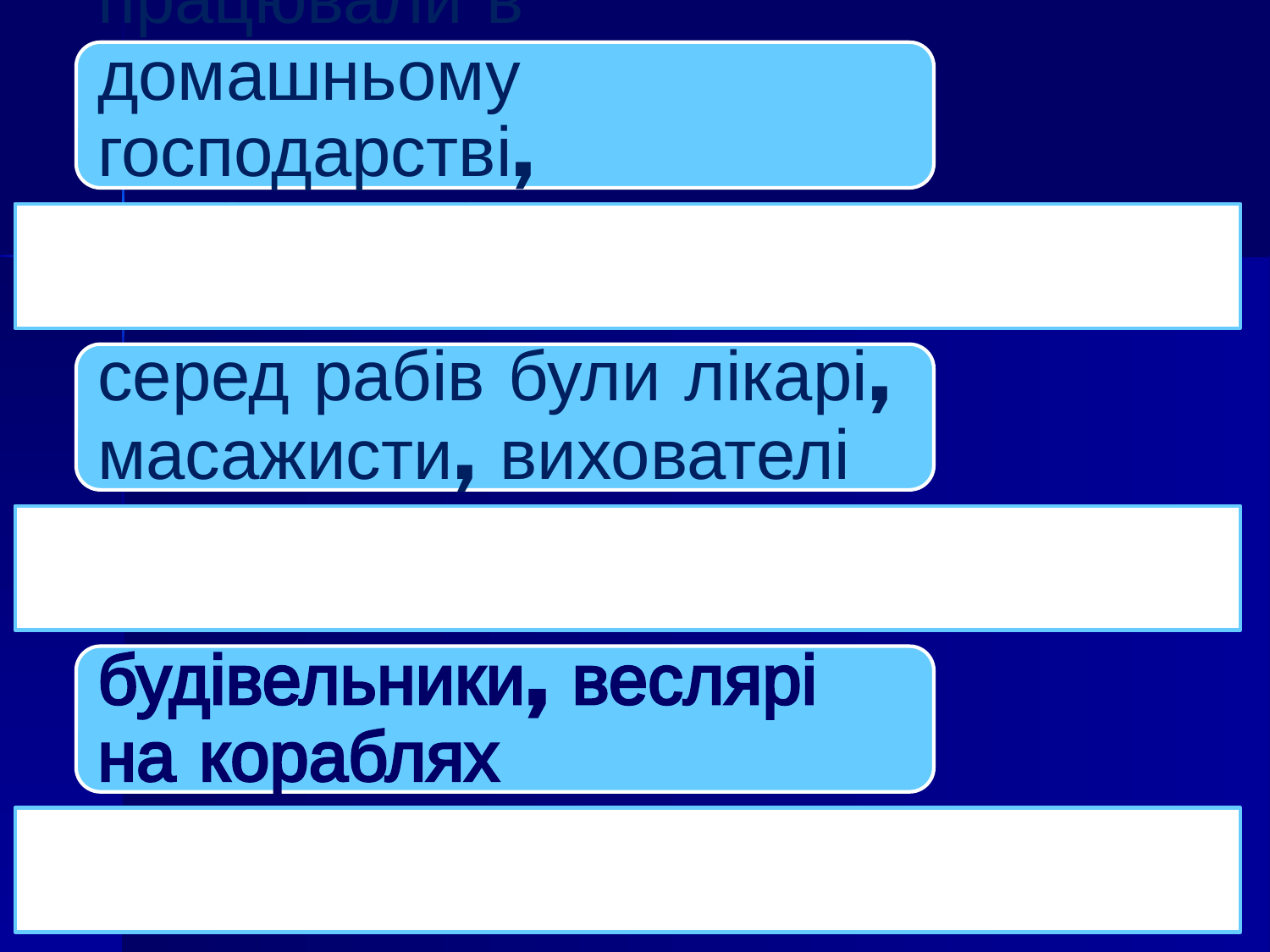

працювали в домашньому господарстві, ремісництві
серед рабів були лікарі, масажисти, вихователі
будівельники, веслярі на кораблях